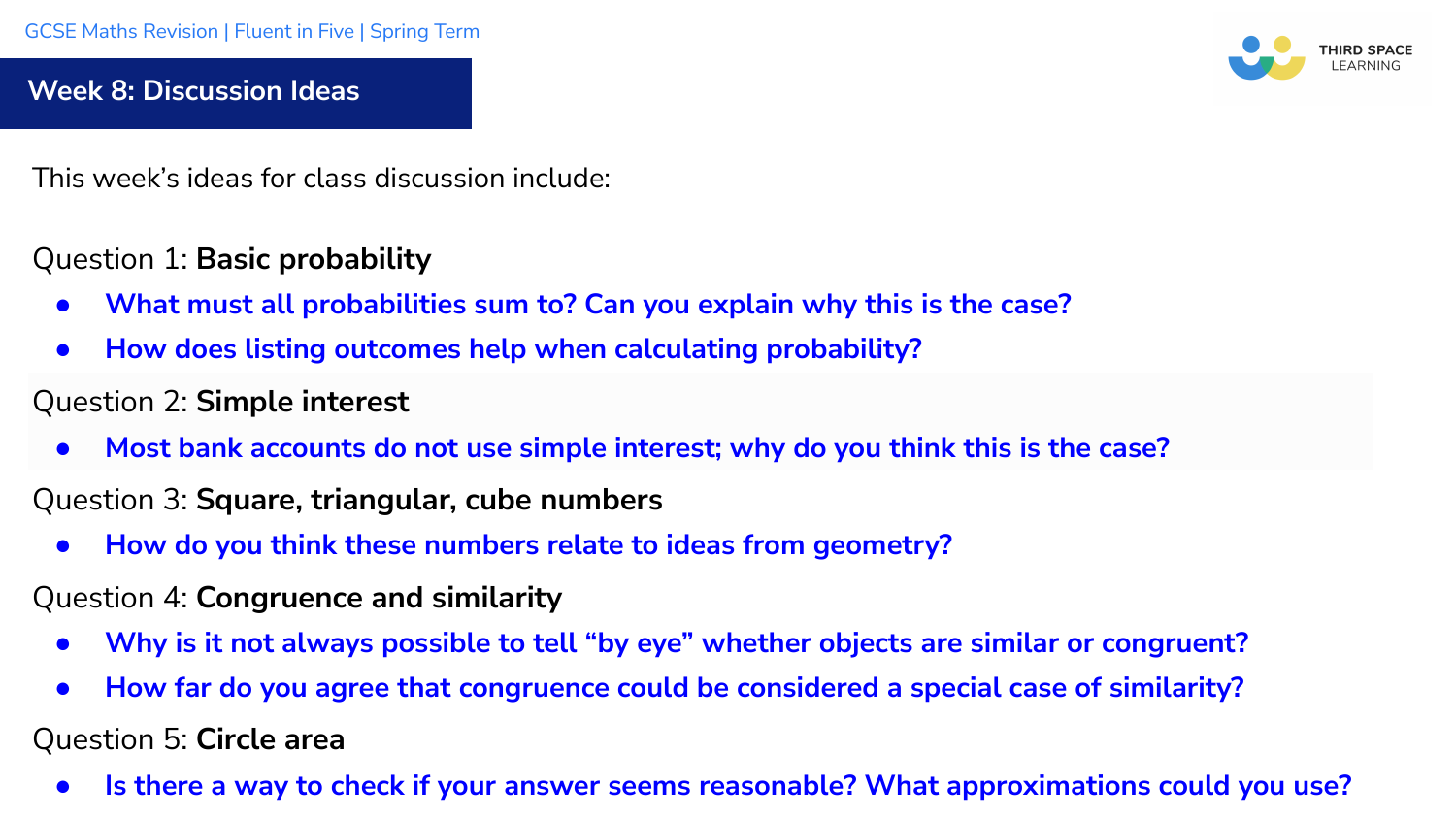

Week 8: Discussion Ideas
| This week’s ideas for class discussion include: |
| --- |
| Question 1: Basic probability What must all probabilities sum to? Can you explain why this is the case? How does listing outcomes help when calculating probability? |
| Question 2: Simple interest Most bank accounts do not use simple interest; why do you think this is the case? |
| Question 3: Square, triangular, cube numbers How do you think these numbers relate to ideas from geometry? |
| Question 4: Congruence and similarity Why is it not always possible to tell “by eye” whether objects are similar or congruent? How far do you agree that congruence could be considered a special case of similarity? |
| Question 5: Circle area Is there a way to check if your answer seems reasonable? What approximations could you use? |